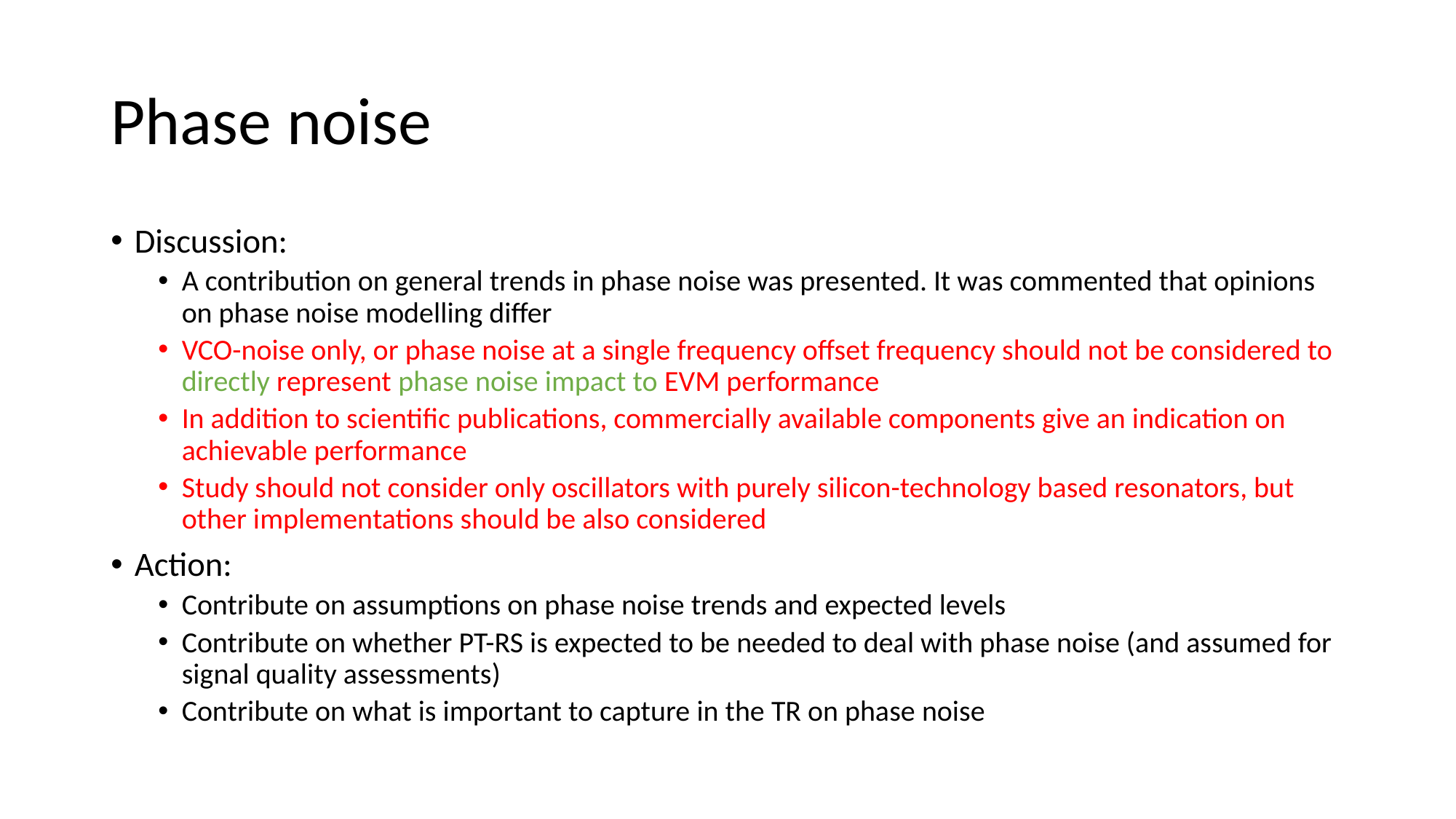

# Phase noise
Discussion:
A contribution on general trends in phase noise was presented. It was commented that opinions on phase noise modelling differ
VCO-noise only, or phase noise at a single frequency offset frequency should not be considered to directly represent phase noise impact to EVM performance
In addition to scientific publications, commercially available components give an indication on achievable performance
Study should not consider only oscillators with purely silicon-technology based resonators, but other implementations should be also considered
Action:
Contribute on assumptions on phase noise trends and expected levels
Contribute on whether PT-RS is expected to be needed to deal with phase noise (and assumed for signal quality assessments)
Contribute on what is important to capture in the TR on phase noise